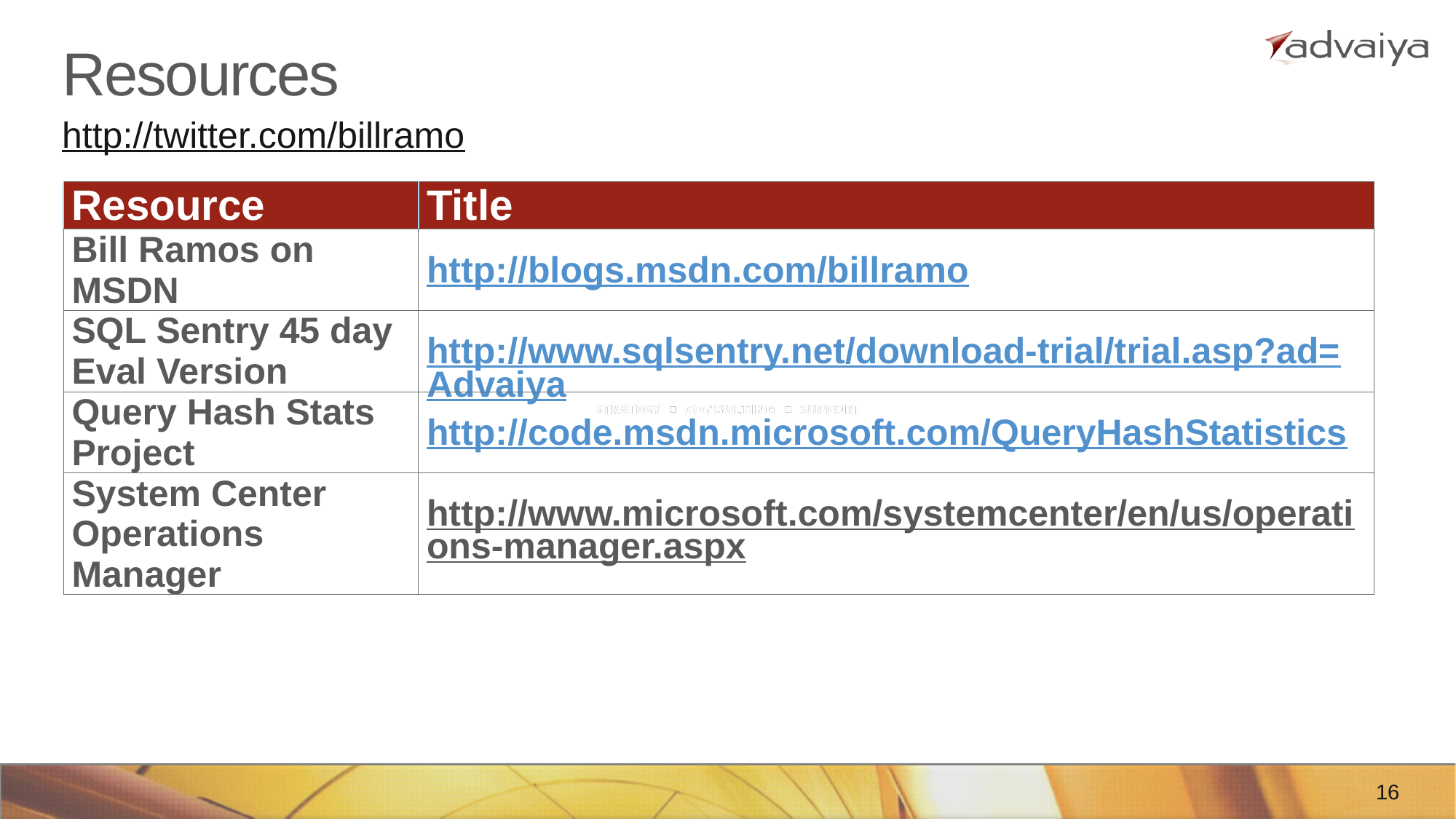

# Resources
http://twitter.com/billramo
| Resource | Title |
| --- | --- |
| Bill Ramos on MSDN | http://blogs.msdn.com/billramo |
| SQL Sentry 45 day Eval Version | http://www.sqlsentry.net/download-trial/trial.asp?ad=Advaiya |
| Query Hash Stats Project | http://code.msdn.microsoft.com/QueryHashStatistics |
| System Center Operations Manager | http://www.microsoft.com/systemcenter/en/us/operations-manager.aspx |